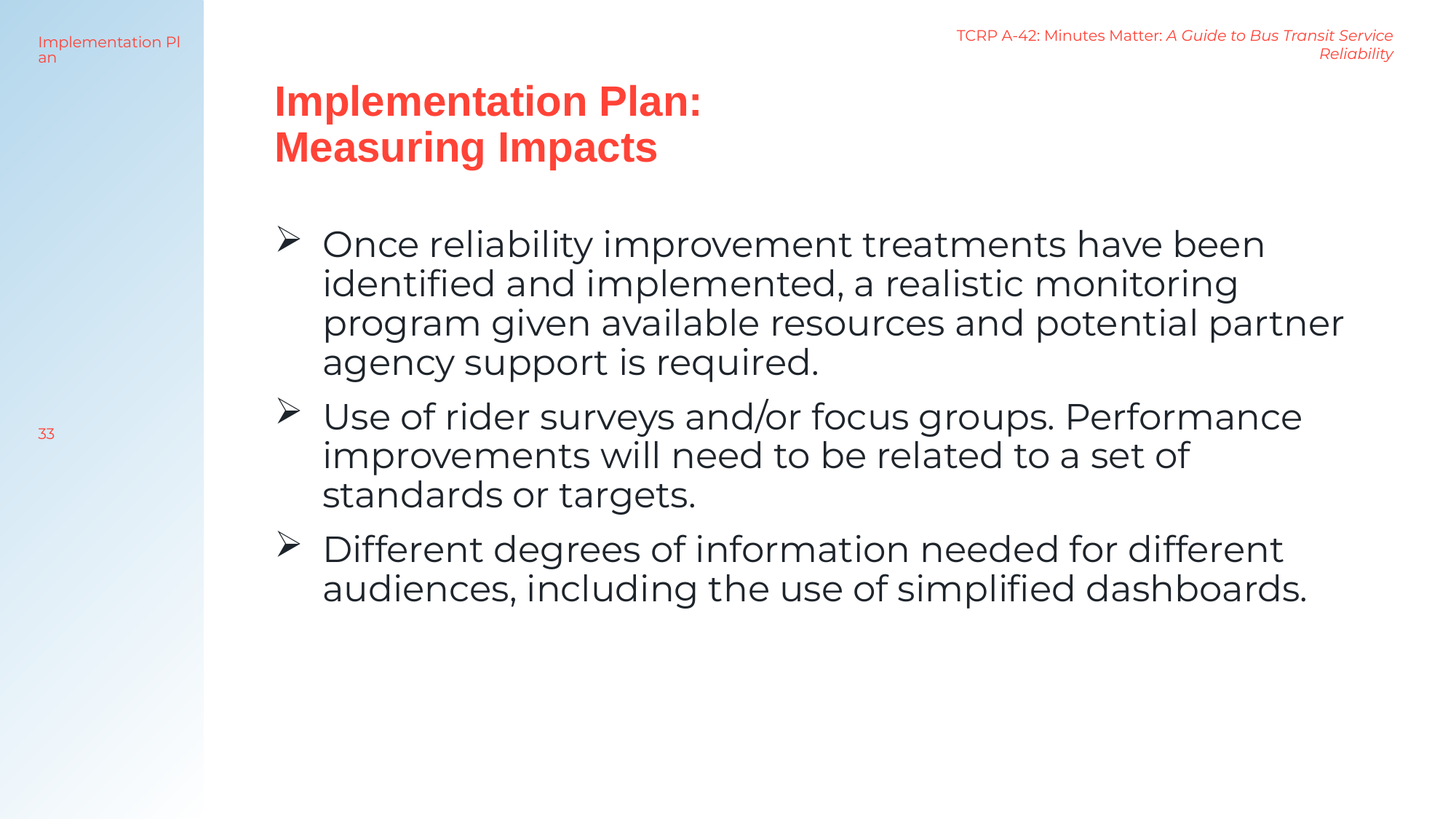

TCRP A-42: Minutes Matter: A Guide to Bus Transit Service Reliability
Implementation Plan
Implementation Plan:
Measuring Impacts
Once reliability improvement treatments have been identified and implemented, a realistic monitoring program given available resources and potential partner agency support is required.
Use of rider surveys and/or focus groups. Performance improvements will need to be related to a set of standards or targets.
Different degrees of information needed for different audiences, including the use of simplified dashboards.
33